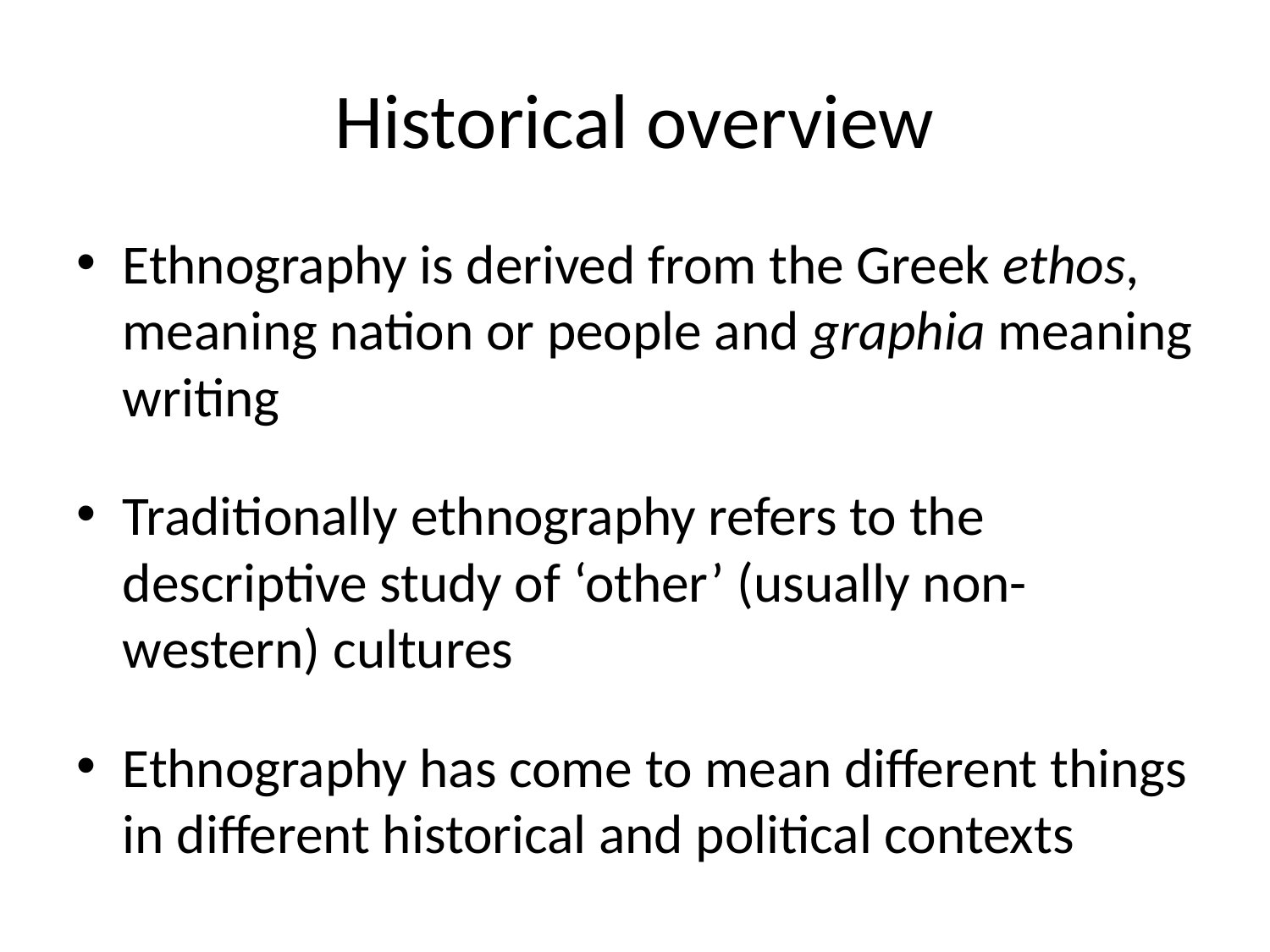

# Historical overview
Ethnography is derived from the Greek ethos, meaning nation or people and graphia meaning writing
Traditionally ethnography refers to the descriptive study of ‘other’ (usually non-western) cultures
Ethnography has come to mean different things in different historical and political contexts